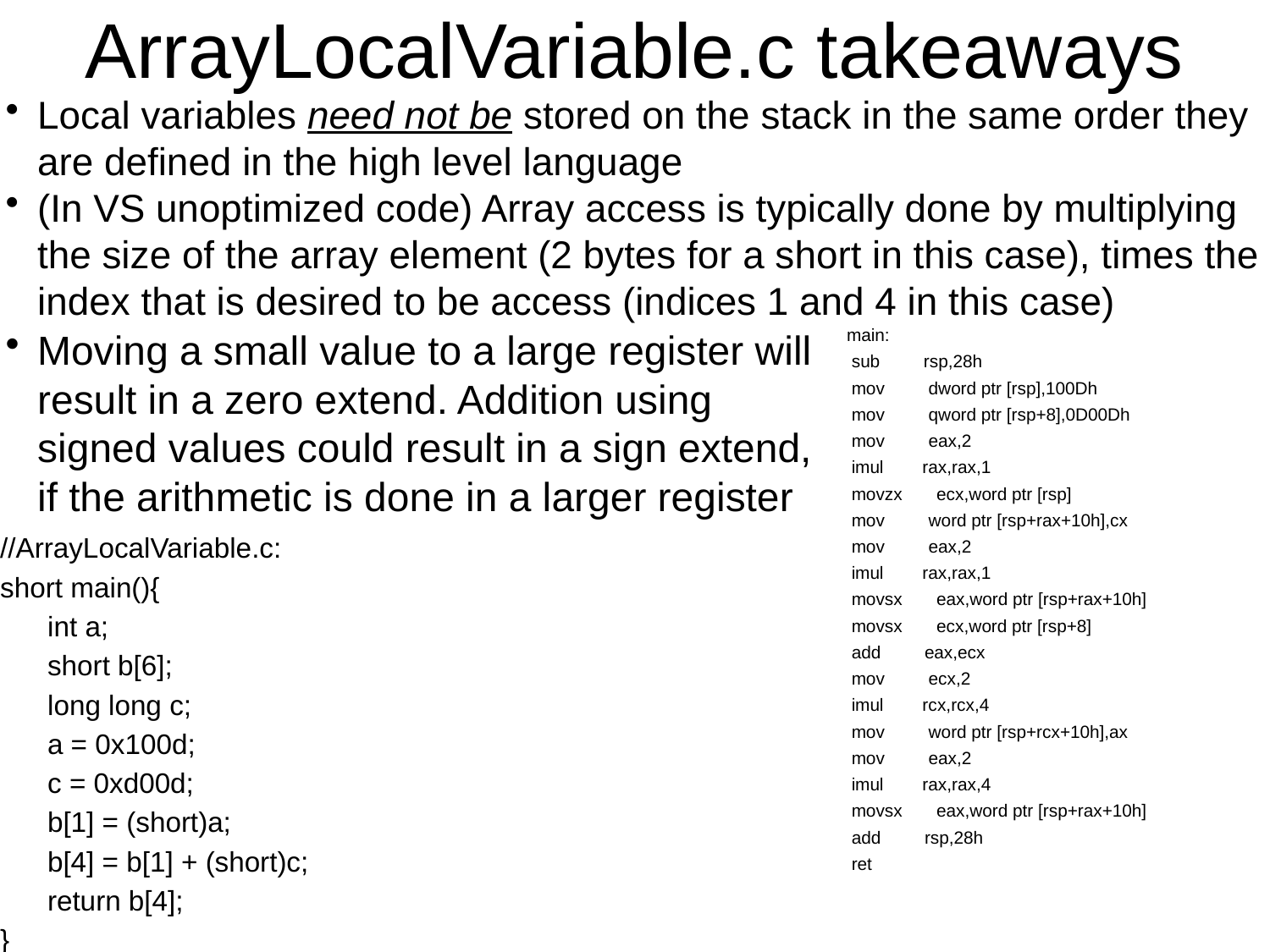

ArrayLocalVariable.c takeaways
Local variables need not be stored on the stack in the same order they are defined in the high level language
(In VS unoptimized code) Array access is typically done by multiplying the size of the array element (2 bytes for a short in this case), times the index that is desired to be access (indices 1 and 4 in this case)
main:
 sub         rsp,28h
 mov         dword ptr [rsp],100Dh
 mov         qword ptr [rsp+8],0D00Dh
 mov         eax,2
 imul        rax,rax,1
 movzx       ecx,word ptr [rsp]
 mov         word ptr [rsp+rax+10h],cx
 mov         eax,2
 imul        rax,rax,1
 movsx       eax,word ptr [rsp+rax+10h]
 movsx       ecx,word ptr [rsp+8]
 add         eax,ecx
 mov         ecx,2
 imul        rcx,rcx,4
 mov         word ptr [rsp+rcx+10h],ax
 mov         eax,2
 imul        rax,rax,4
 movsx       eax,word ptr [rsp+rax+10h]
 add         rsp,28h
 ret
Moving a small value to a large register will result in a zero extend. Addition using signed values could result in a sign extend, if the arithmetic is done in a larger register
//ArrayLocalVariable.c:
short main(){
	int a;
	short b[6];
	long long c;
	a = 0x100d;
	c = 0xd00d;
	b[1] = (short)a;
	b[4] = b[1] + (short)c;
	return b[4];
}